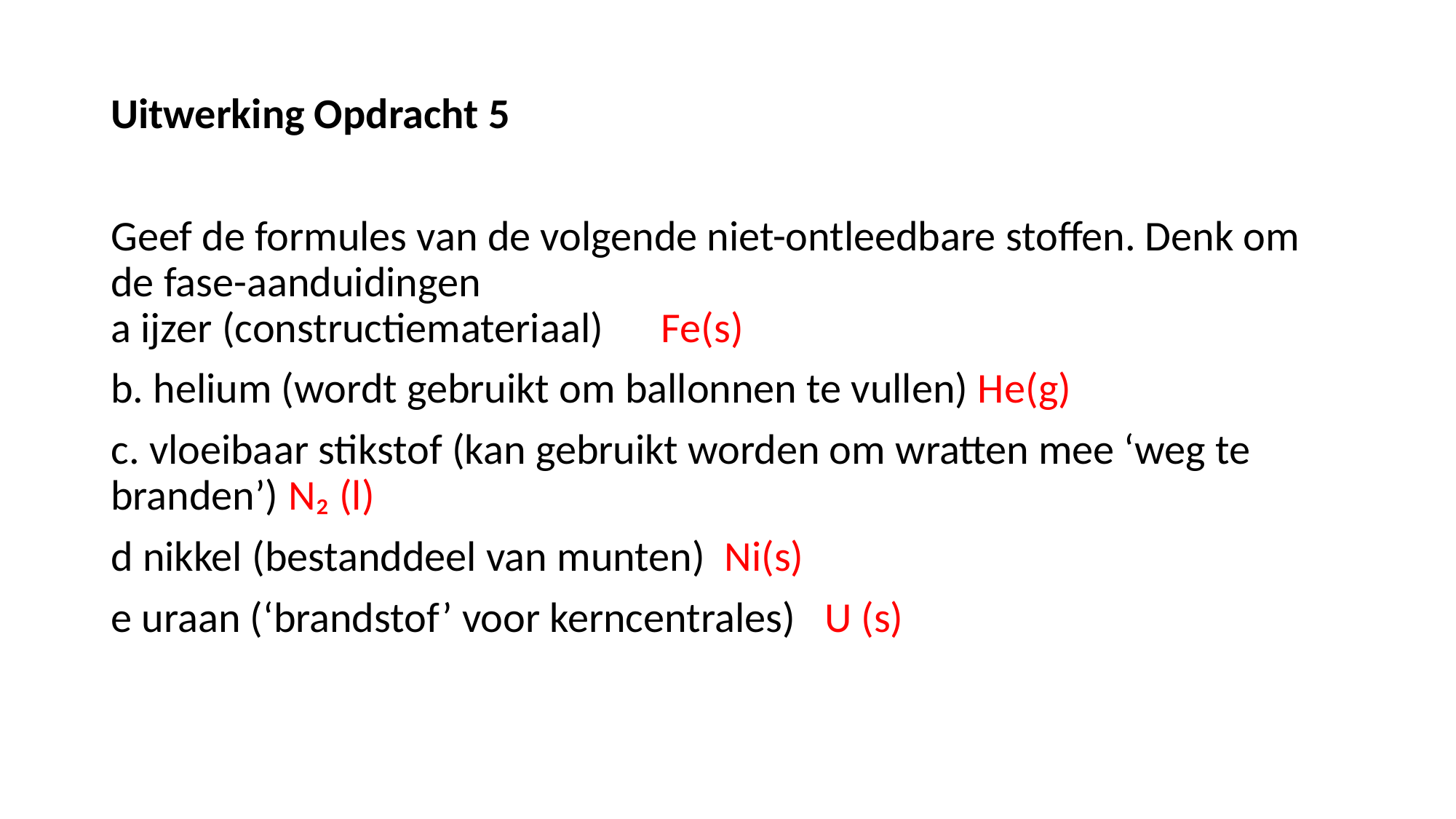

Uitwerking Opdracht 5

Geef de formules van de volgende niet-ontleedbare stoffen. Denk om de fase-aanduidingen
a ijzer (constructiemateriaal)      Fe(s)
b. helium (wordt gebruikt om ballonnen te vullen) He(g)
c. vloeibaar stikstof (kan gebruikt worden om wratten mee ‘weg te branden’) N₂ (l)
d nikkel (bestanddeel van munten)  Ni(s)
e uraan (‘brandstof’ voor kerncentrales)   U (s)